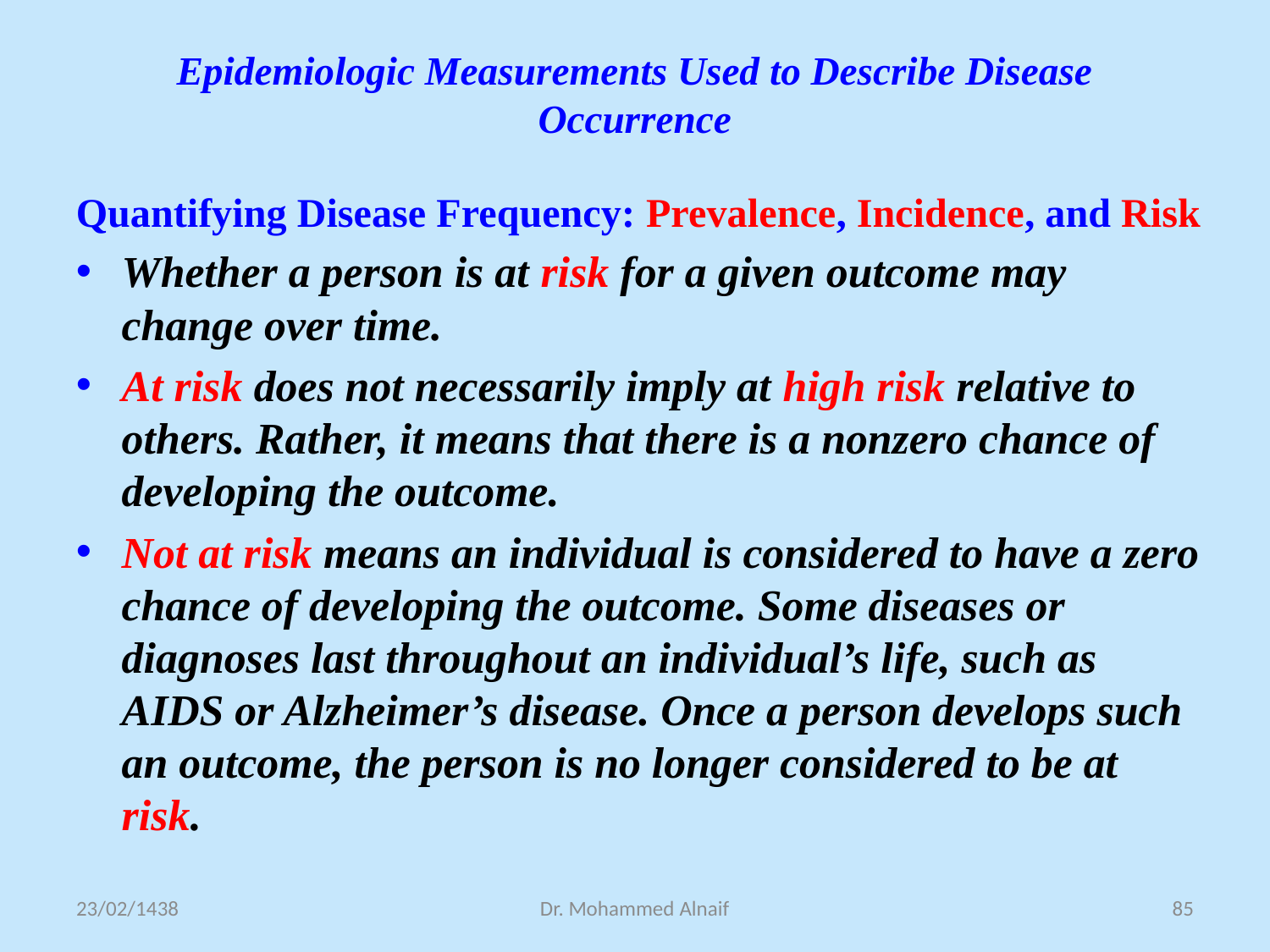

# Epidemiologic Measurements Used to Describe Disease Occurrence
Quantifying Disease Frequency: Prevalence, Incidence, and Risk
Whether a person is at risk for a given outcome may change over time.
At risk does not necessarily imply at high risk relative to others. Rather, it means that there is a nonzero chance of developing the outcome.
Not at risk means an individual is considered to have a zero chance of developing the outcome. Some diseases or diagnoses last throughout an individual’s life, such as AIDS or Alzheimer’s disease. Once a person develops such an outcome, the person is no longer considered to be at risk.
23/02/1438
Dr. Mohammed Alnaif
85